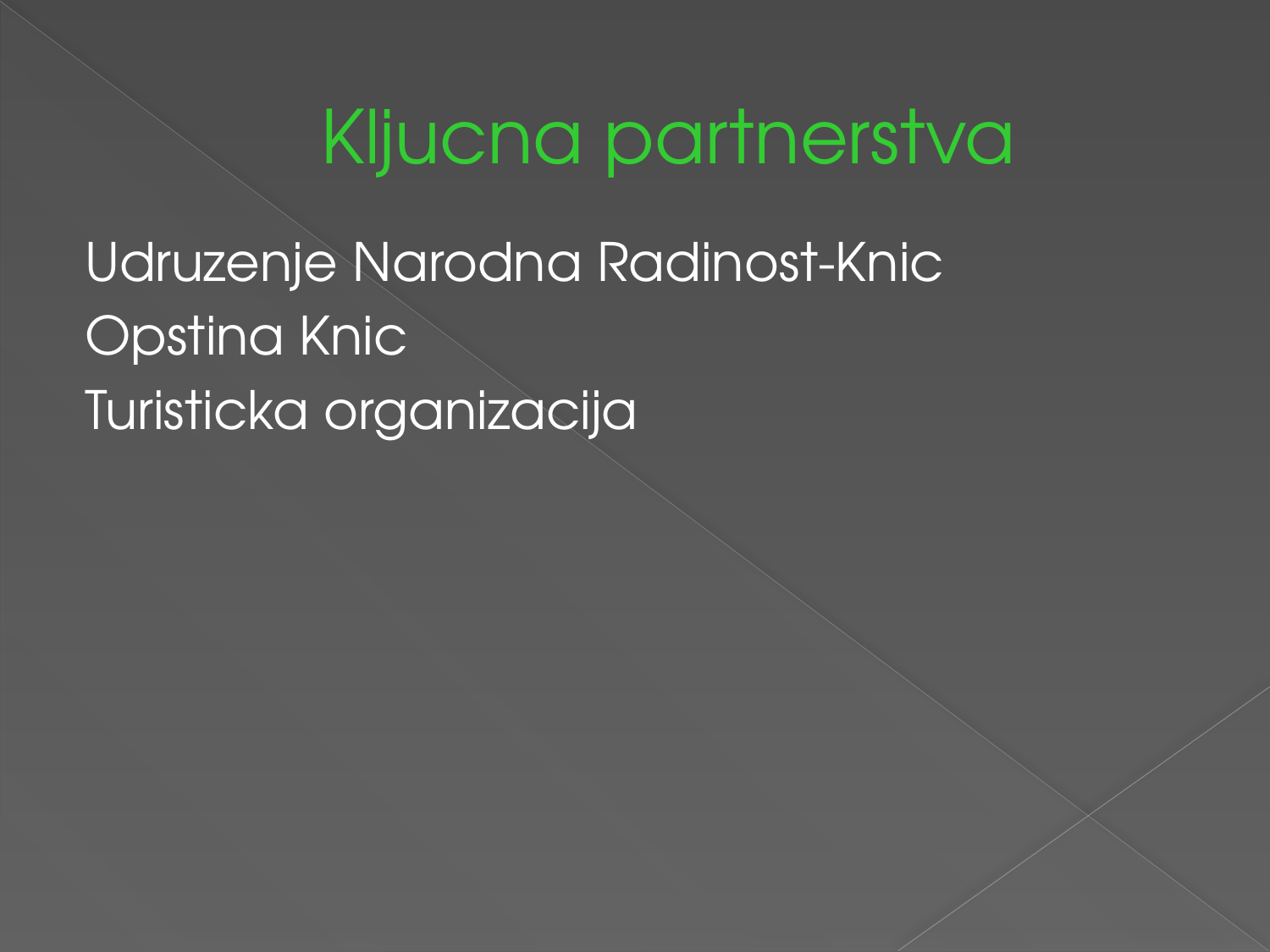

# Kljucna partnerstva
Udruzenje Narodna Radinost-Knic
Opstina Knic
Turisticka organizacija